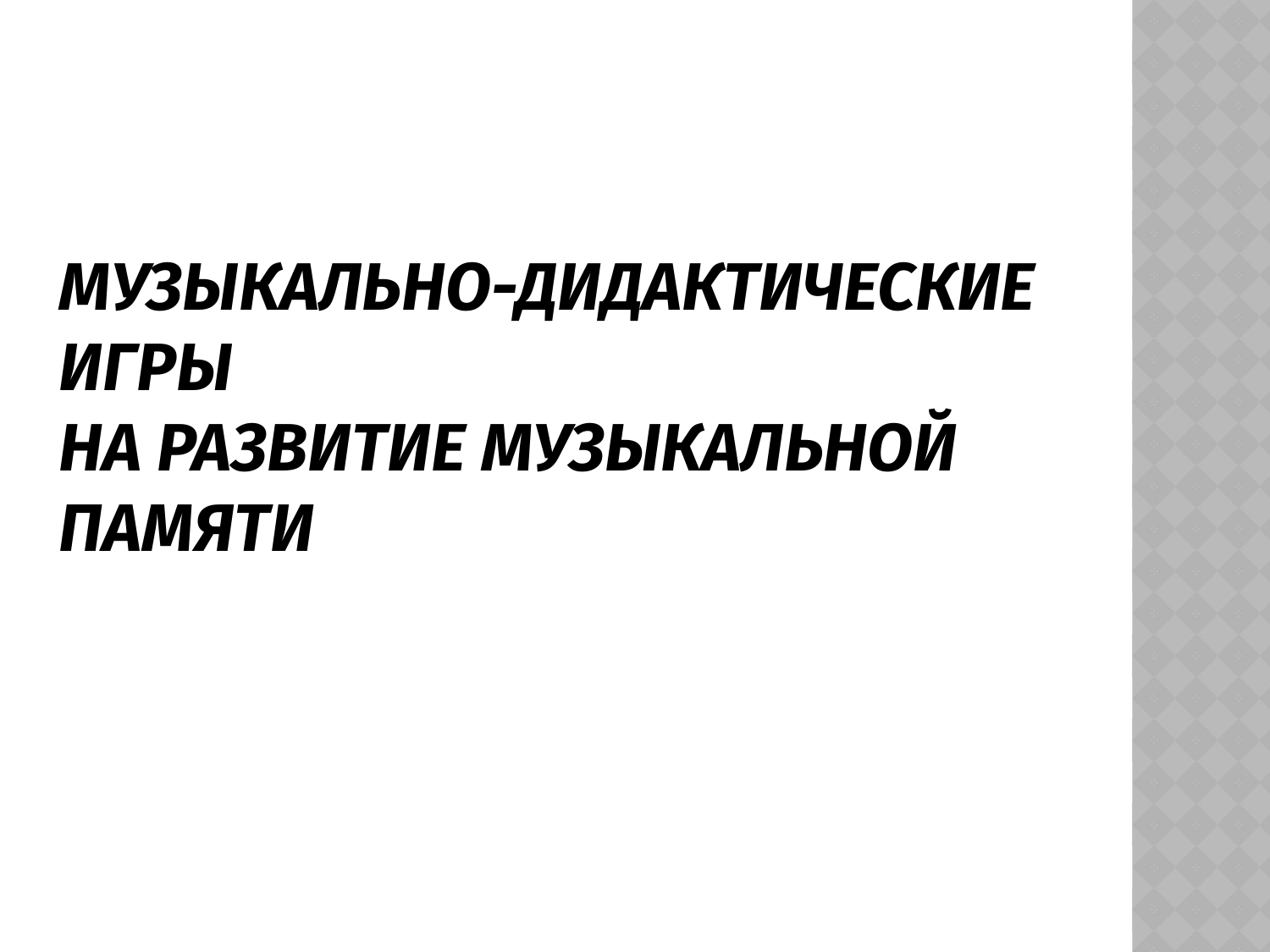

# МУЗЫКАЛЬНО-дидактические игры на развитие МУЗЫКАЛЬНОЙ ПАМЯТИ